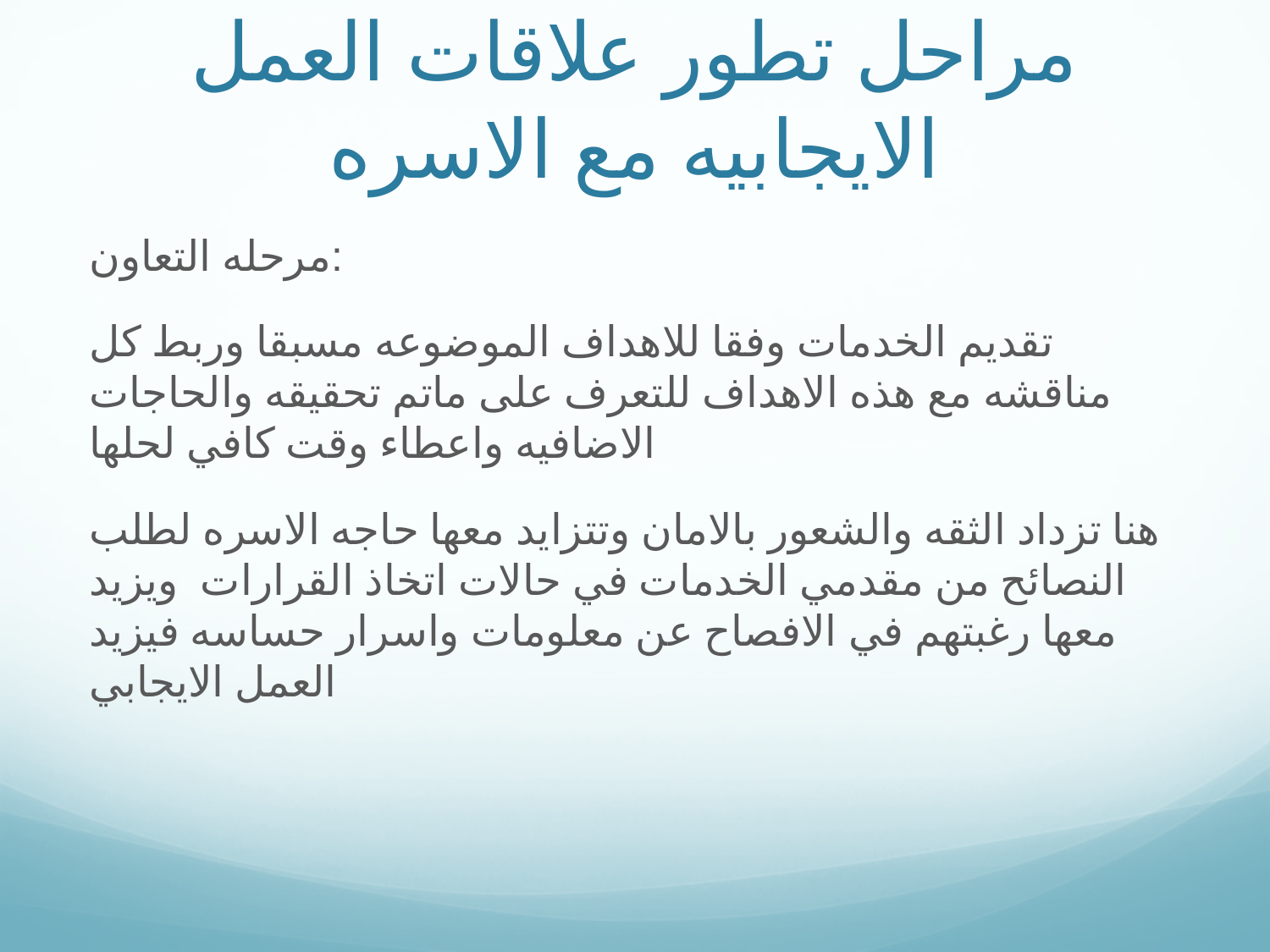

# مراحل تطور علاقات العمل الايجابيه مع الاسره
مرحله التعاون:
تقديم الخدمات وفقا للاهداف الموضوعه مسبقا وربط كل مناقشه مع هذه الاهداف للتعرف على ماتم تحقيقه والحاجات الاضافيه واعطاء وقت كافي لحلها
هنا تزداد الثقه والشعور بالامان وتتزايد معها حاجه الاسره لطلب النصائح من مقدمي الخدمات في حالات اتخاذ القرارات  ويزيد معها رغبتهم في الافصاح عن معلومات واسرار حساسه فيزيد العمل الايجابي